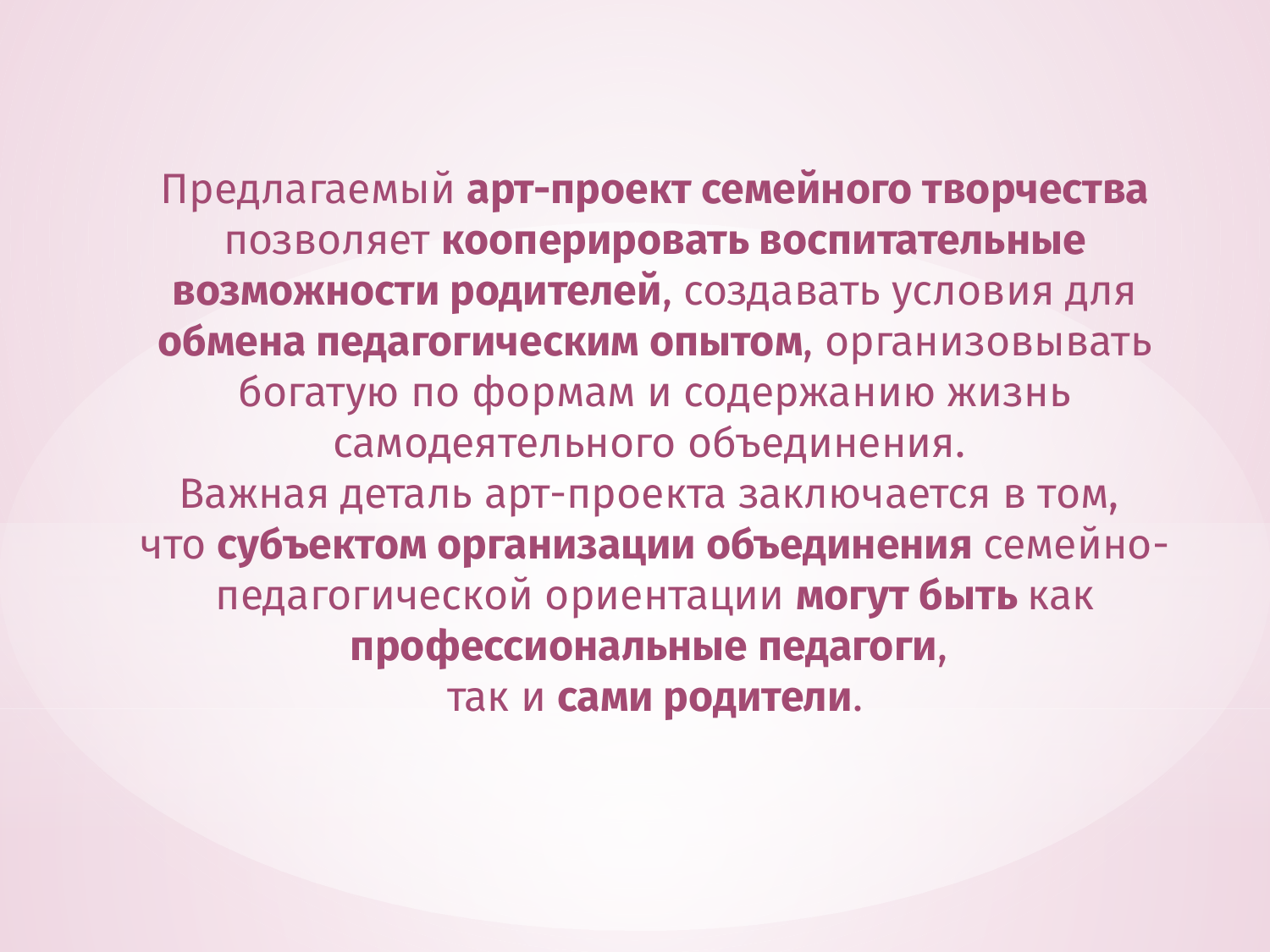

Предлагаемый арт-проект семейного творчества позволяет кооперировать воспитательные возможности родителей, создавать условия для обмена педагогическим опытом, организовывать богатую по формам и содержанию жизнь самодеятельного объединения.
Важная деталь арт-проекта заключается в том,
что субъектом организации объединения семейно-педагогической ориентации могут быть как профессиональные педагоги,
так и сами родители.